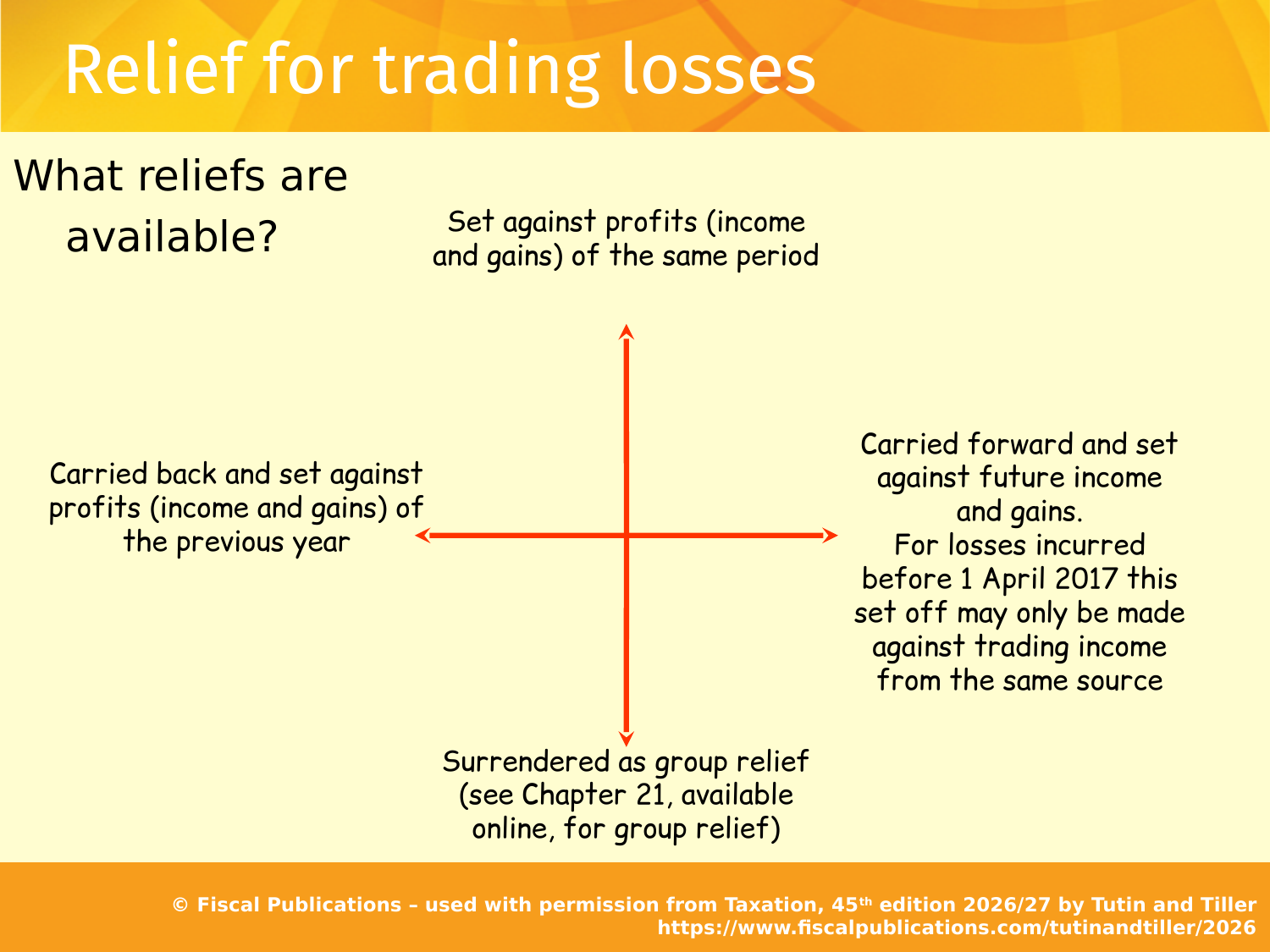

Relief for trading losses
What reliefs are
	available?
Set against profits (income and gains) of the same period

Carried forward and set against future income and gains.
For losses incurred before 1 April 2017 this set off may only be made against trading income from the same source

Carried back and set against profits (income and gains) of the previous year

Surrendered as group relief
(see Chapter 21, available online, for group relief)